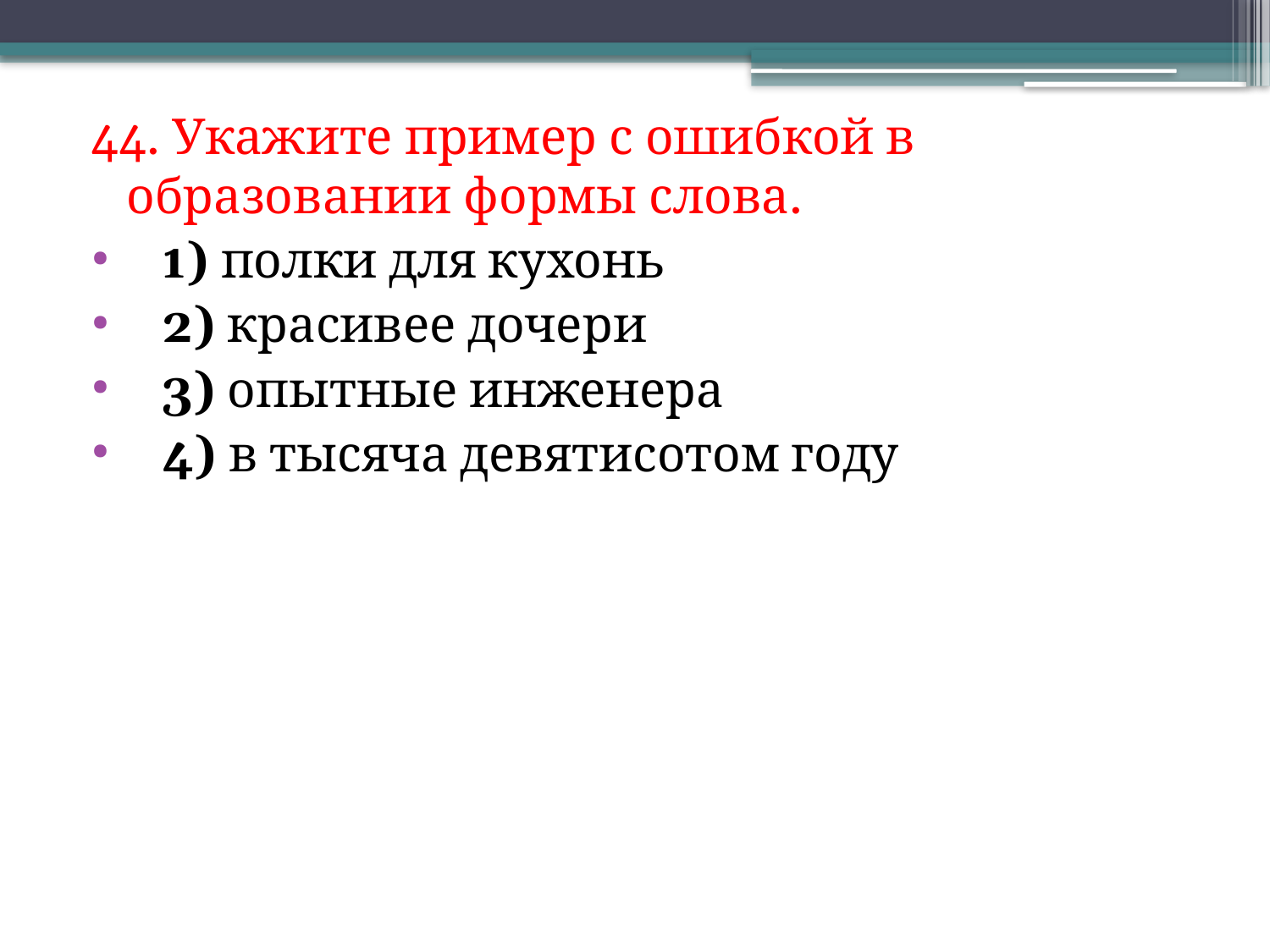

44. Укажите пример с ошибкой в образовании формы слова.
   1) полки для кухонь
   2) красивее дочери
   3) опытные инженера
   4) в тысяча девятисотом году